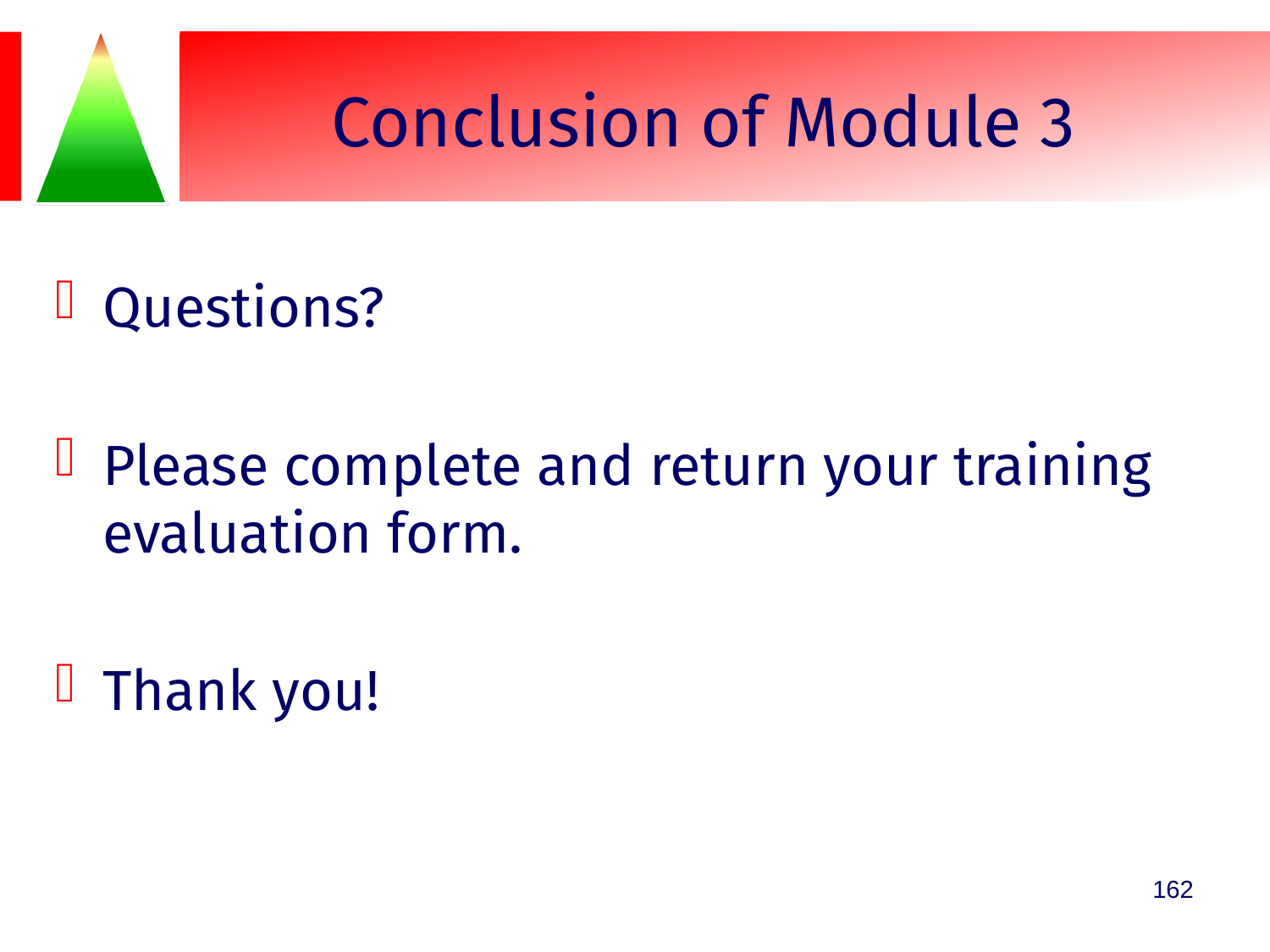

# Conclusion of Module 3
Questions?

Please complete and return your training evaluation form.

Thank you!
162